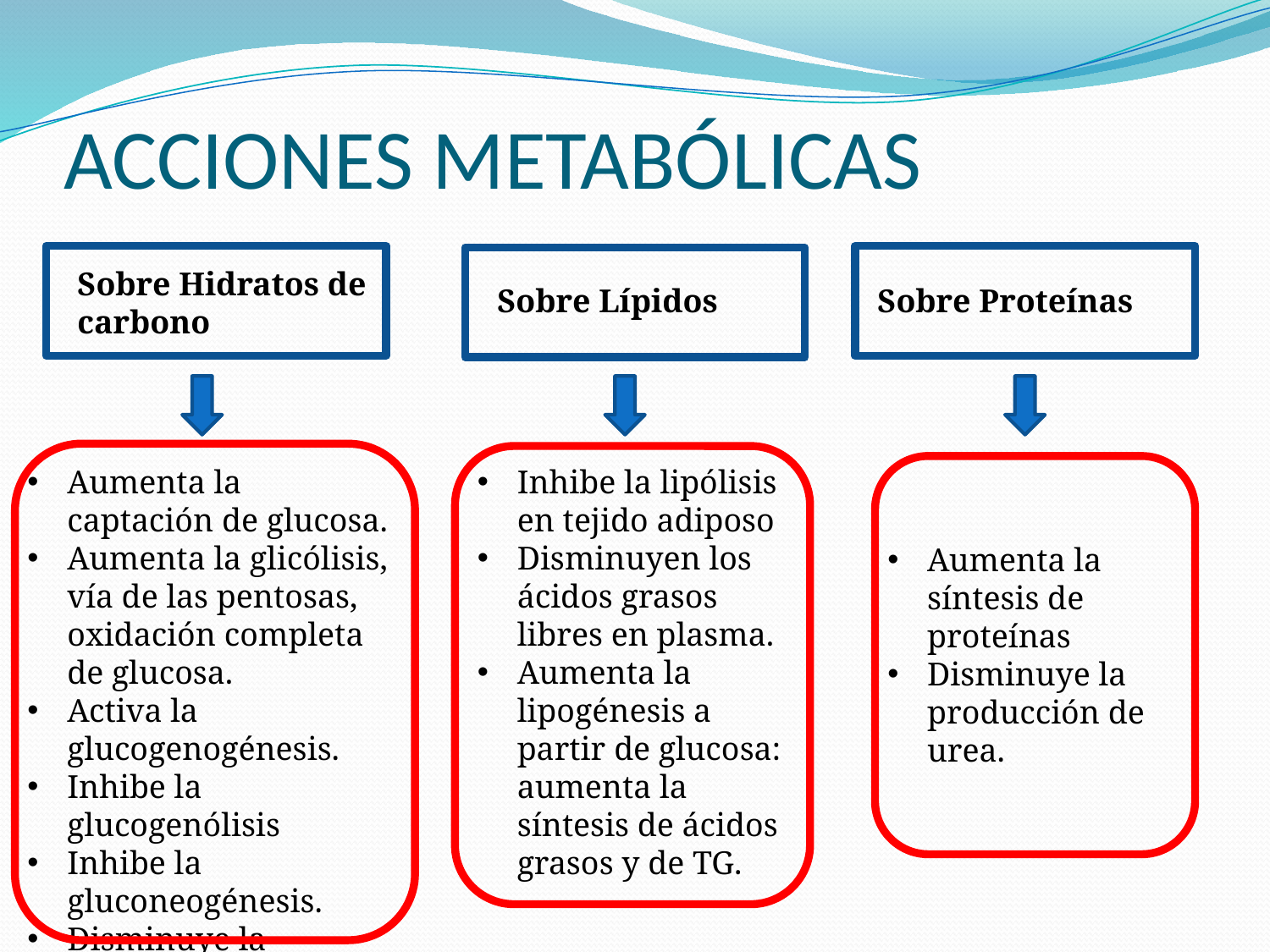

# ACCIONES METABÓLICAS

Sobre Hidratos de carbono
Sobre Lípidos
Sobre Proteínas

Aumenta la captación de glucosa.
Aumenta la glicólisis, vía de las pentosas, oxidación completa de glucosa.
Activa la glucogenogénesis.
Inhibe la glucogenólisis
Inhibe la gluconeogénesis.
Disminuye la glucemia.
Inhibe la lipólisis en tejido adiposo
Disminuyen los ácidos grasos libres en plasma.
Aumenta la lipogénesis a partir de glucosa: aumenta la síntesis de ácidos grasos y de TG.

Aumenta la síntesis de proteínas
Disminuye la producción de urea.